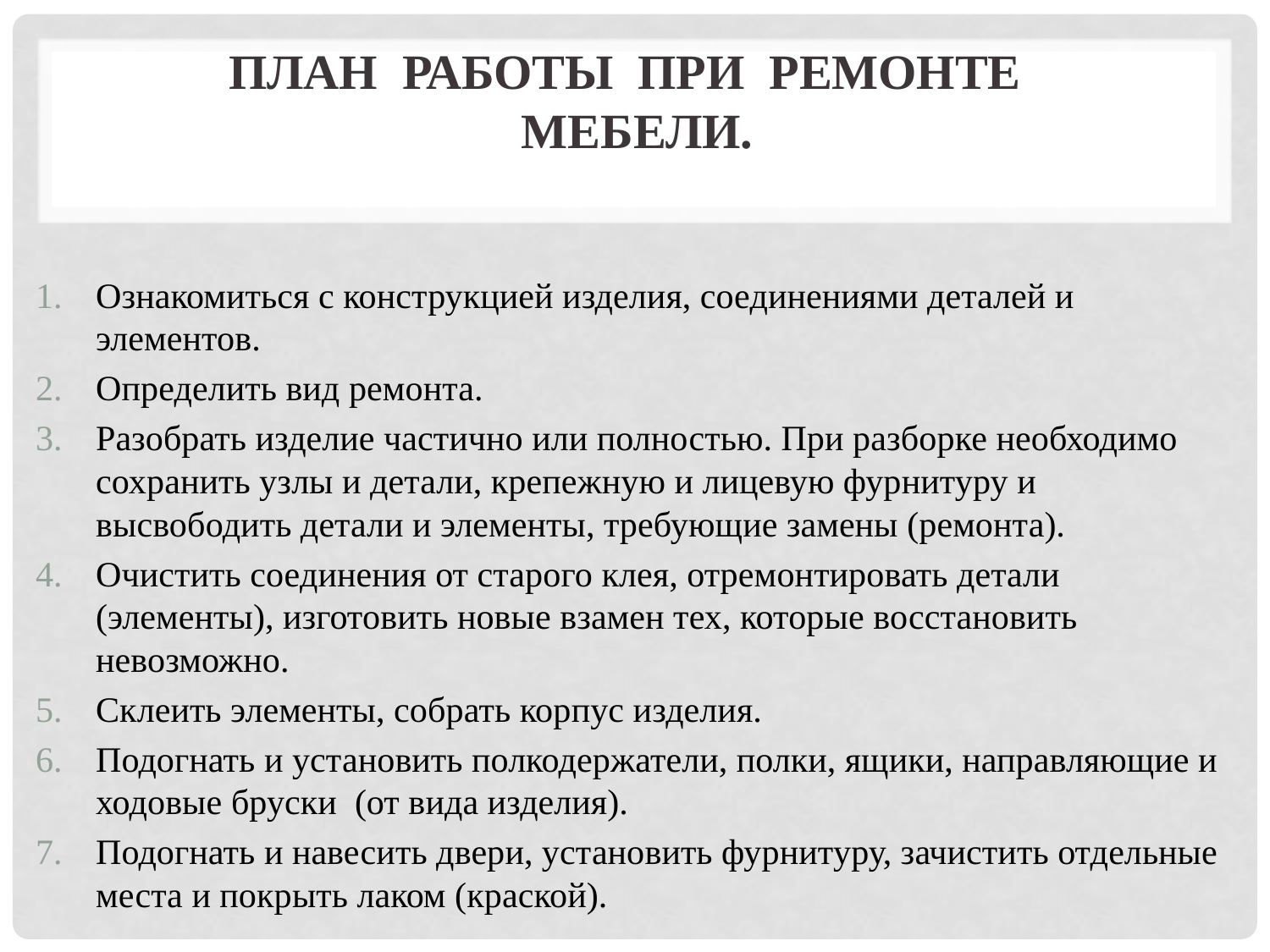

# План  работы  при  ремонте мебели.
Ознакомиться с конструкцией изделия, соединениями деталей и элементов.
Определить вид ремонта.
Разобрать изделие частично или полностью. При разборке необходимо сохранить узлы и детали, крепежную и лицевую фурнитуру и высвободить детали и элементы, требующие замены (ремонта).
Очистить соединения от старого клея, отремонтировать детали (элементы), изготовить новые взамен тех, которые восстановить невозможно.
Склеить элементы, собрать корпус изделия.
Подогнать и установить полкодержатели, полки, ящики, направляющие и ходовые бруски  (от вида изделия).
Подогнать и навесить двери, установить фурнитуру, зачистить отдельные места и покрыть лаком (краской).